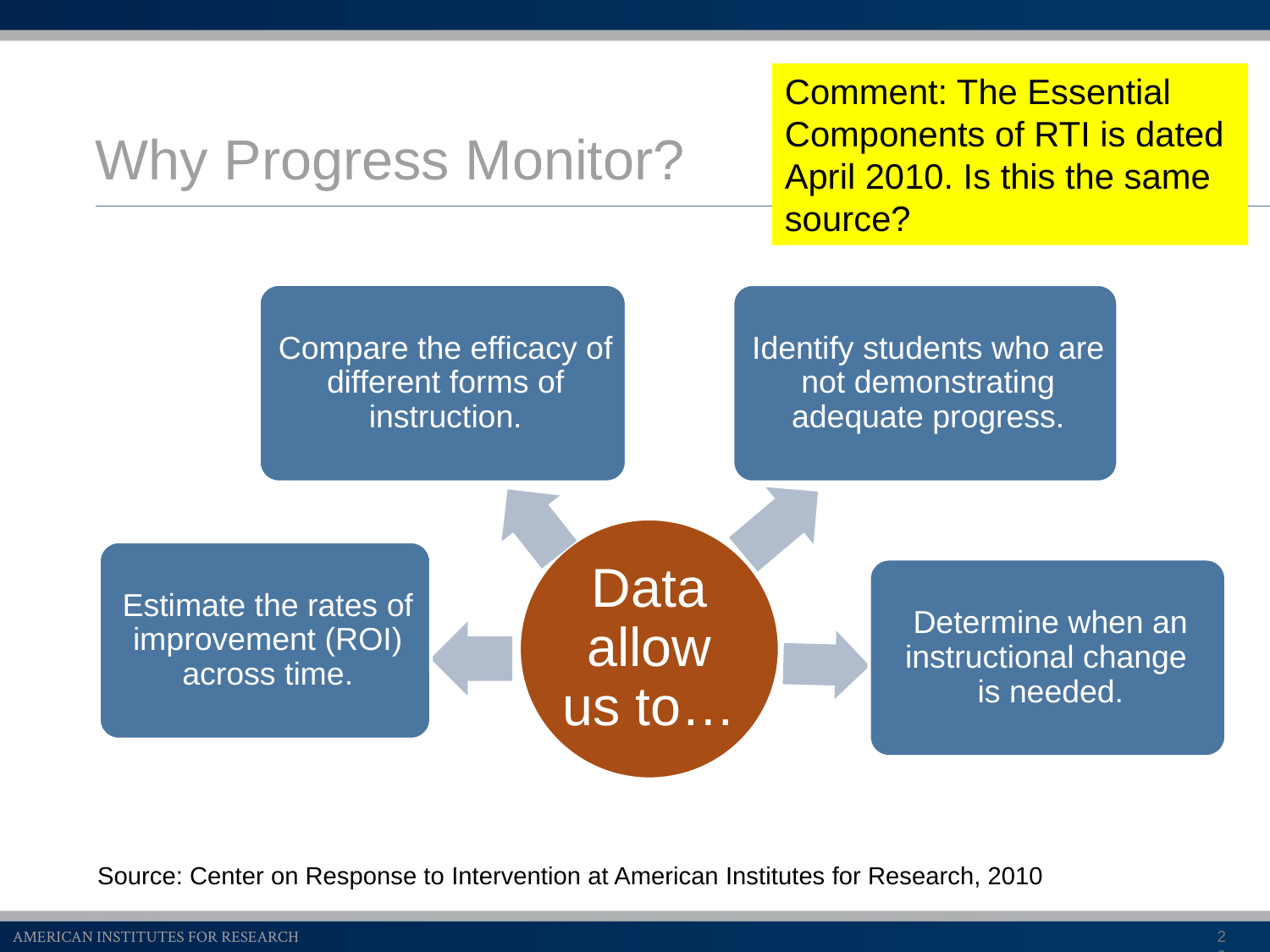

Comment: The Essential Components of RTI is dated April 2010. Is this the same source?
# Why Progress Monitor?
Data allow us to…
Estimate the rates of improvement (ROI) across time.
Compare the efficacy of different forms of instruction.
Identify students who are not demonstrating adequate progress.
Determine when an instructional change
is needed.
Source: Center on Response to Intervention at American Institutes for Research, 2010
20